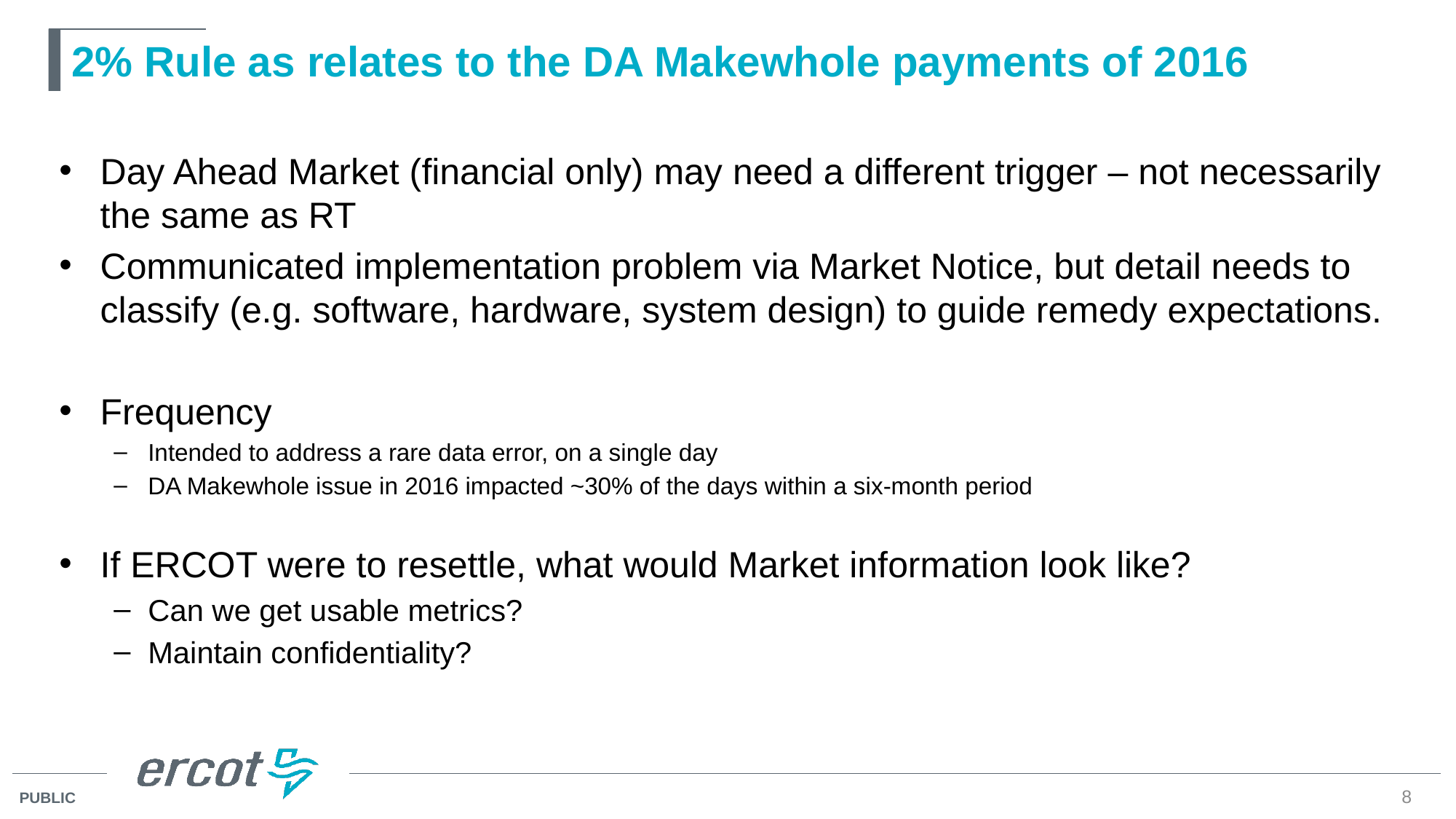

# 2% Rule as relates to the DA Makewhole payments of 2016
Day Ahead Market (financial only) may need a different trigger – not necessarily the same as RT
Communicated implementation problem via Market Notice, but detail needs to classify (e.g. software, hardware, system design) to guide remedy expectations.

Frequency
Intended to address a rare data error, on a single day
DA Makewhole issue in 2016 impacted ~30% of the days within a six-month period

If ERCOT were to resettle, what would Market information look like?
Can we get usable metrics?
Maintain confidentiality?

8